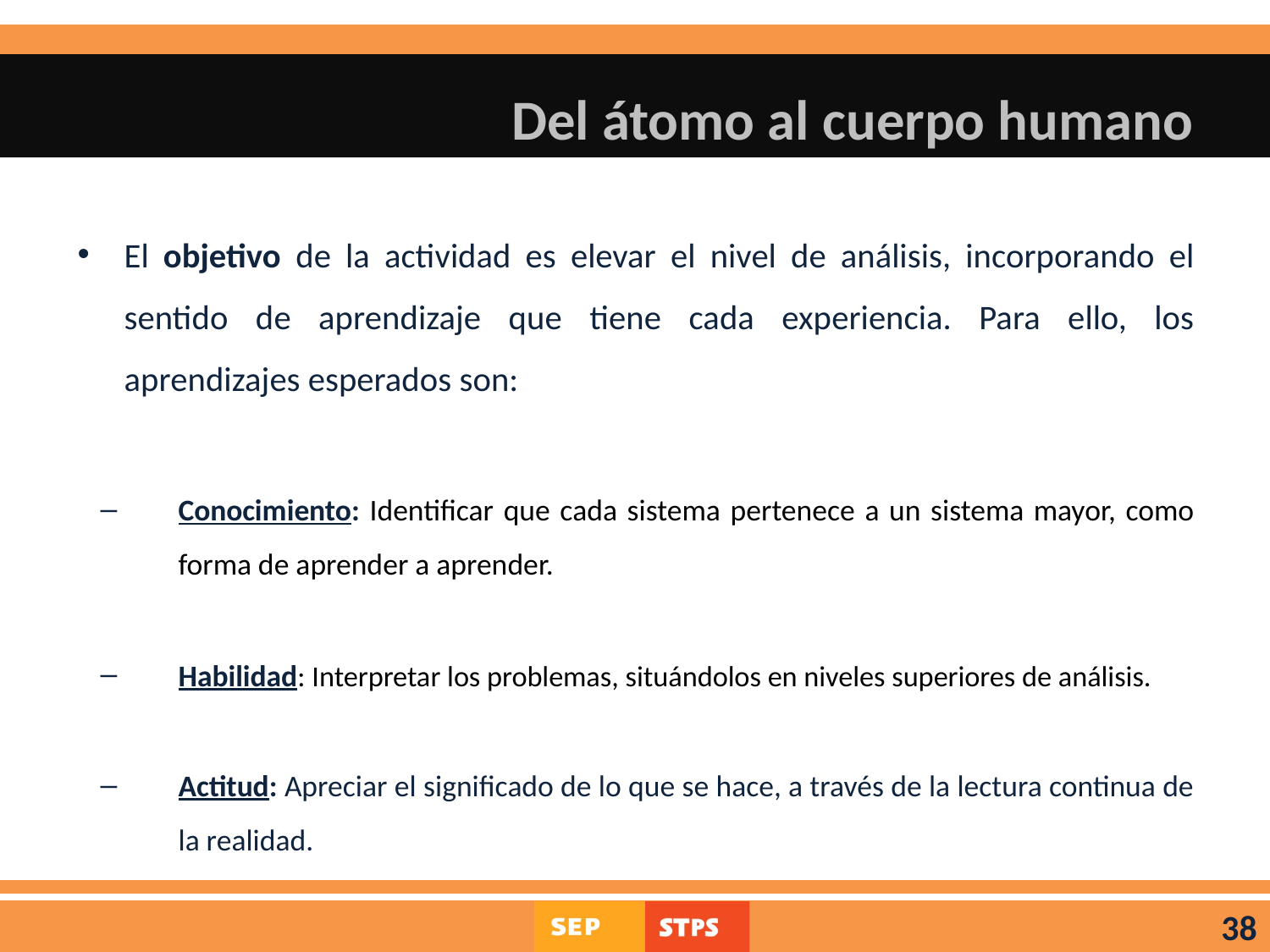

# Del átomo al cuerpo humano
El objetivo de la actividad es elevar el nivel de análisis, incorporando el sentido de aprendizaje que tiene cada experiencia. Para ello, los aprendizajes esperados son:

Conocimiento: Identificar que cada sistema pertenece a un sistema mayor, como forma de aprender a aprender.

Habilidad: Interpretar los problemas, situándolos en niveles superiores de análisis.

Actitud: Apreciar el significado de lo que se hace, a través de la lectura continua de la realidad.

38